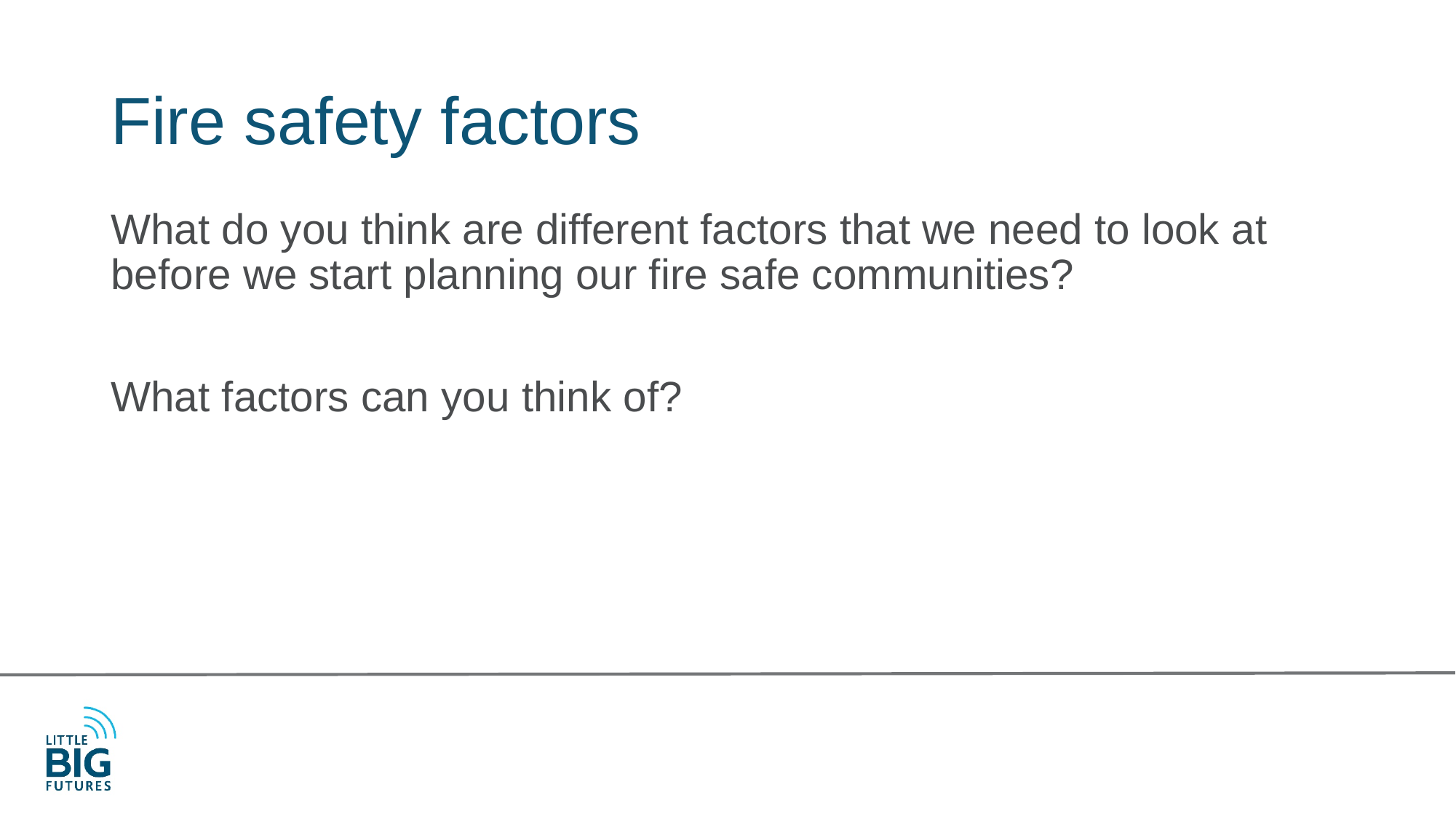

# Fire safety factors
What do you think are different factors that we need to look at before we start planning our fire safe communities?

What factors can you think of?